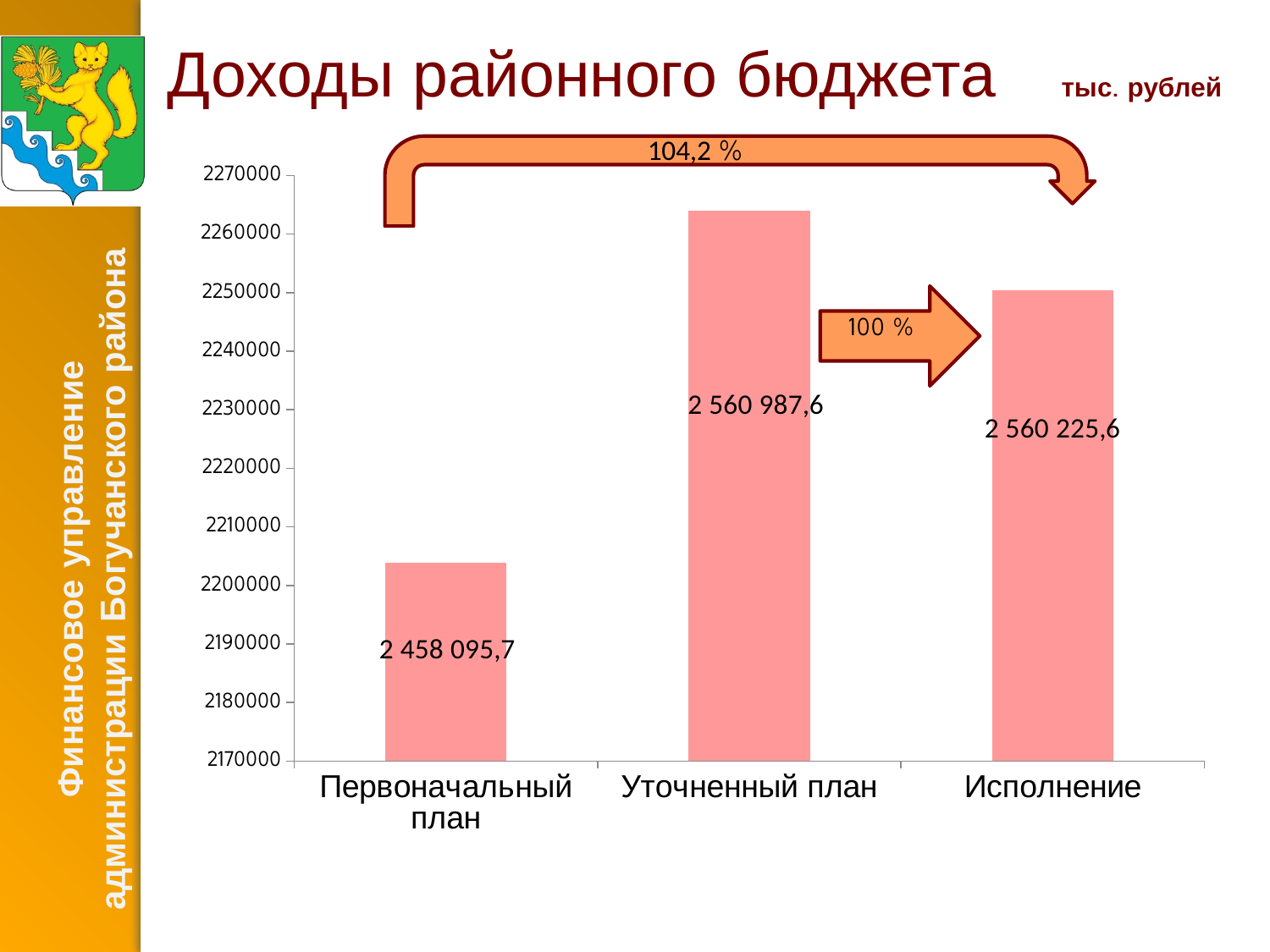

# Доходы районного бюджета    тыс. рублей
104,2 %

### Chart

| Category | Доходы |
|---|---|
| Первоначальный план | 2203883.0 |
| Уточненный план | 2263910.0 |
| Исполнение | 2250422.0 |